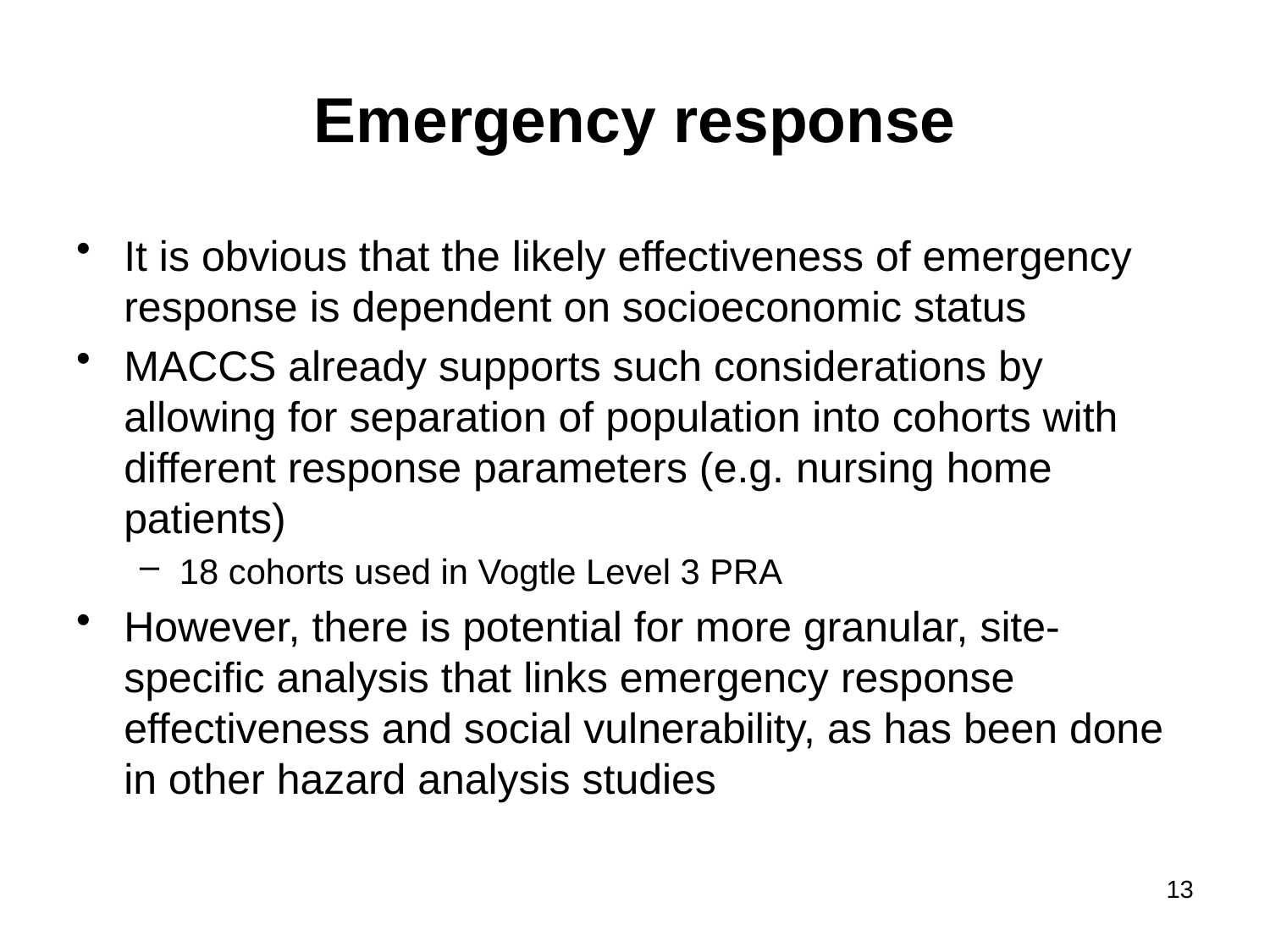

# Emergency response
It is obvious that the likely effectiveness of emergency response is dependent on socioeconomic status
MACCS already supports such considerations by allowing for separation of population into cohorts with different response parameters (e.g. nursing home patients)
18 cohorts used in Vogtle Level 3 PRA
However, there is potential for more granular, site-specific analysis that links emergency response effectiveness and social vulnerability, as has been done in other hazard analysis studies

13